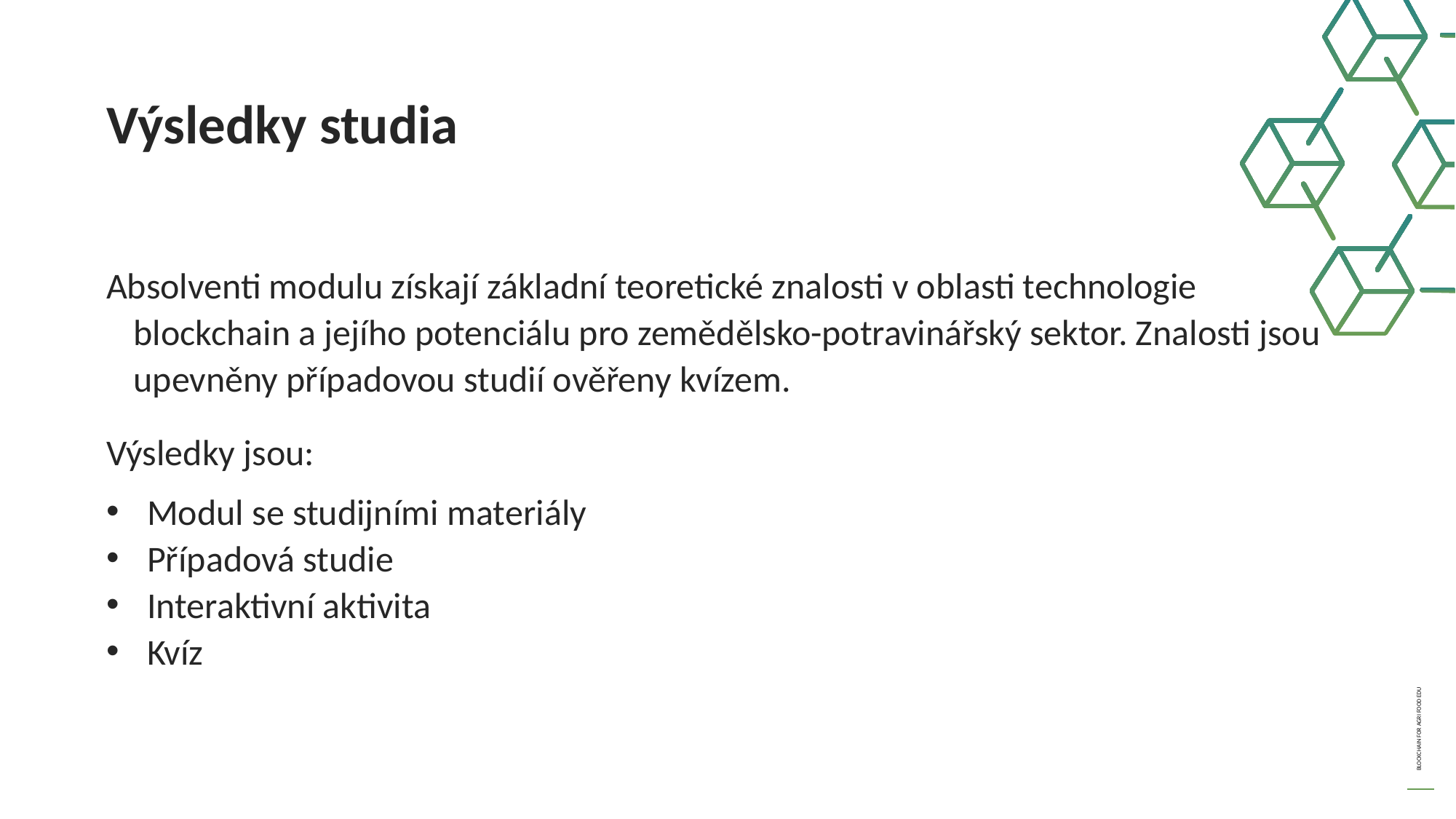

Výsledky studia
Absolventi modulu získají základní teoretické znalosti v oblasti technologie blockchain a jejího potenciálu pro zemědělsko-potravinářský sektor. Znalosti jsou upevněny případovou studií ověřeny kvízem.
Výsledky jsou:
Modul se studijními materiály
Případová studie
Interaktivní aktivita
Kvíz